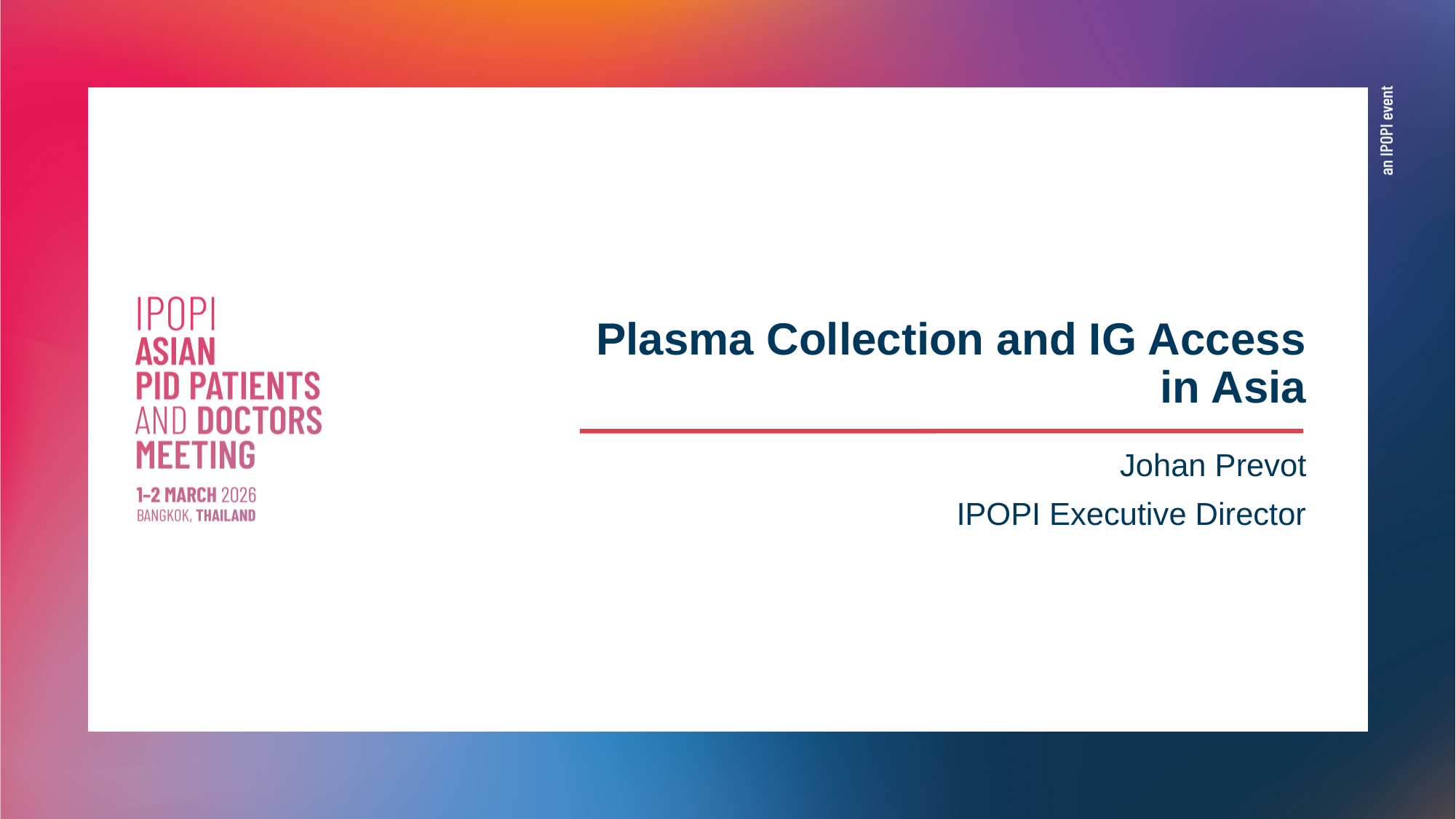

# Plasma Collection and IG Access in Asia
Johan Prevot
IPOPI Executive Director